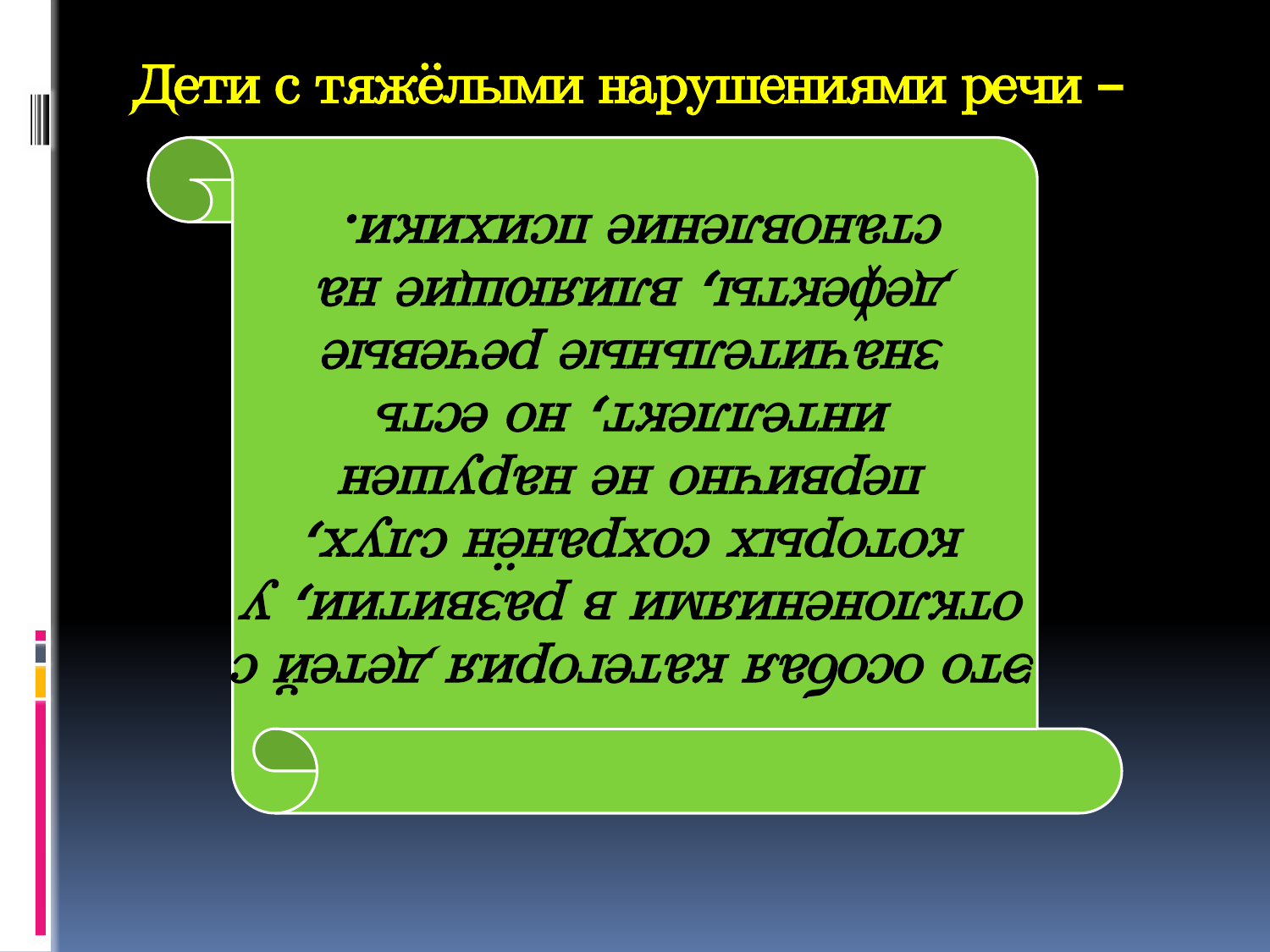

# Дети с тяжёлыми нарушениями речи –
это особая категория детей с отклонениями в развитии, у которых сохранён слух, первично не нарушен интеллект, но есть значительные речевые дефекты, влияющие на становление психики.